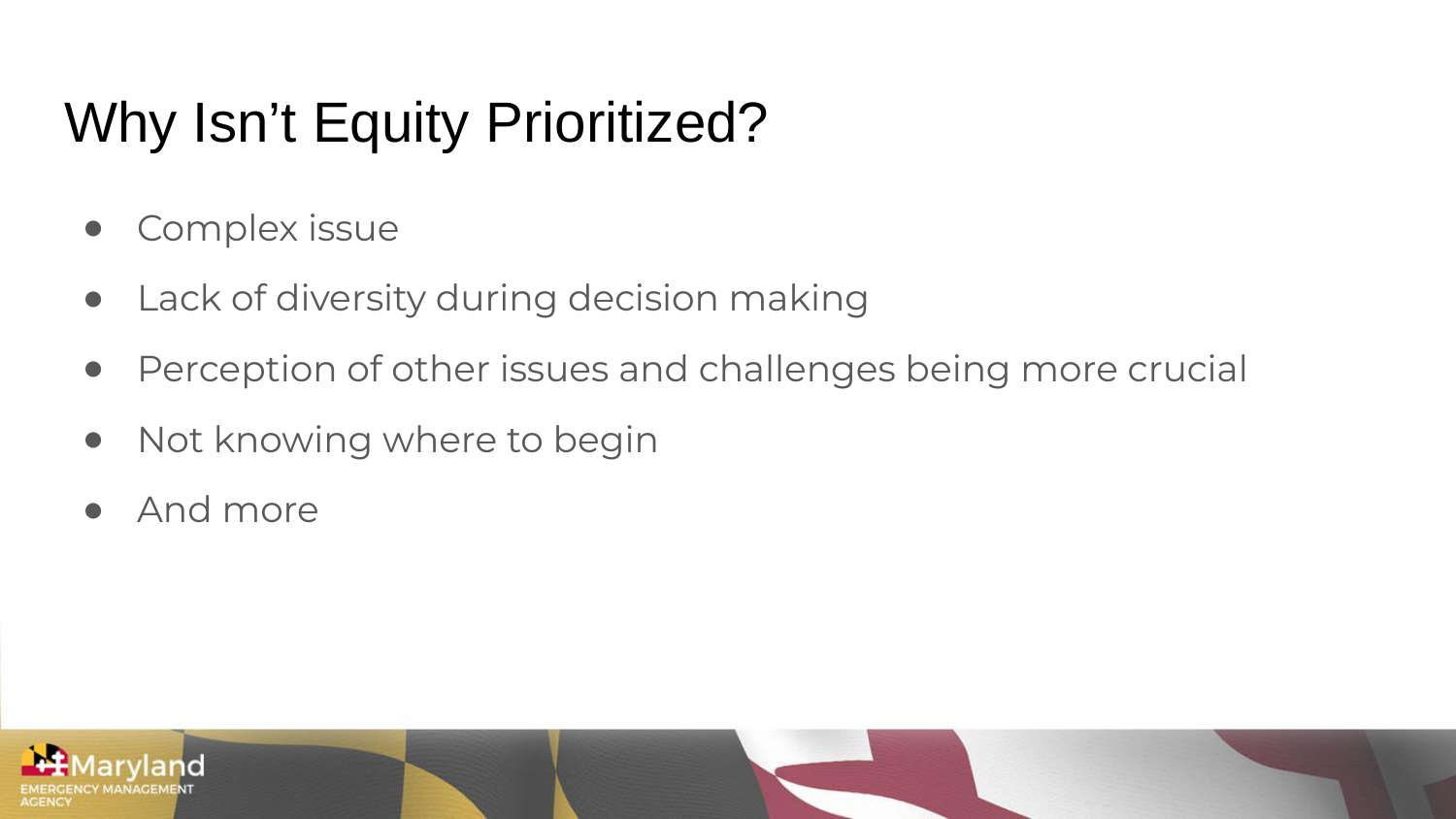

# Why Isn’t Equity Prioritized?
Complex issue
Lack of diversity during decision making
Perception of other issues and challenges being more crucial
Not knowing where to begin
And more